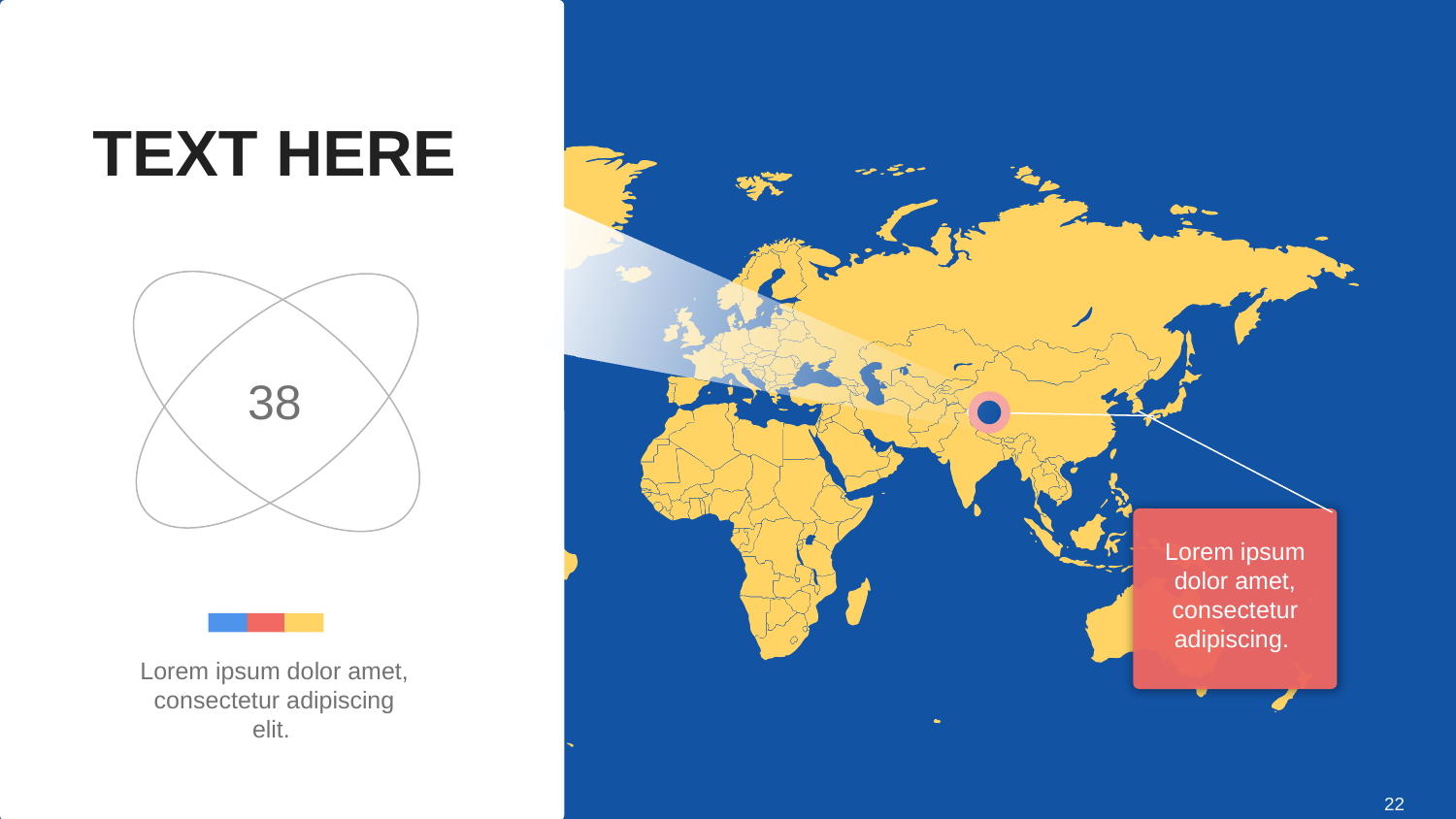

TEXT HERE

### Chart

| Category |  |
|---|---|

38

Lorem ipsum dolor amet, consectetur adipiscing.

Lorem ipsum dolor amet, consectetur adipiscing elit.